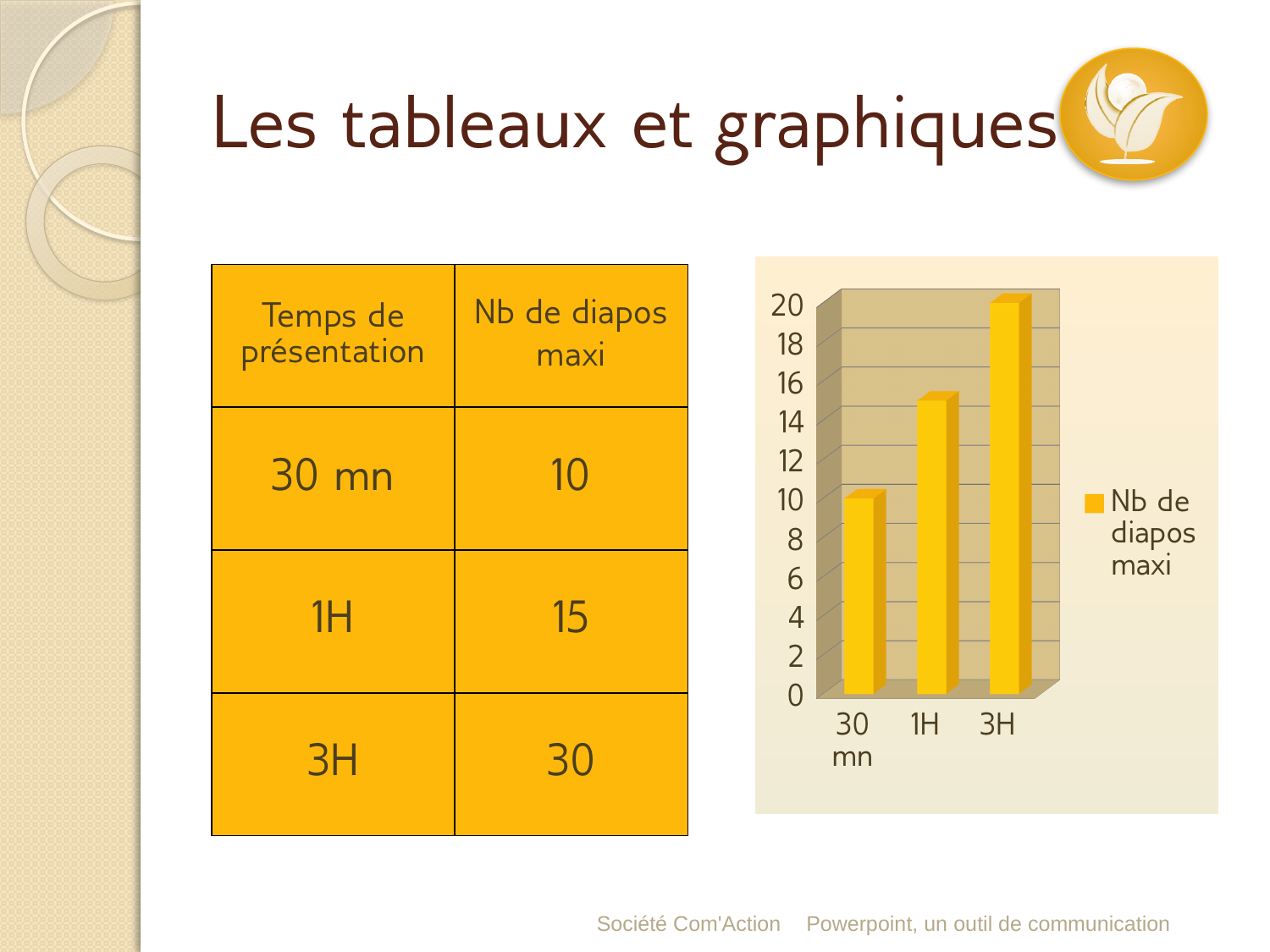

# Les tableaux et graphiques

[unsupported chart]

| Temps de présentation | Nb de diapos maxi |
| --- | --- |
| 30 mn | 10 |
| 1H | 15 |
| 3H | 30 |
Société Com'Action
Powerpoint, un outil de communication